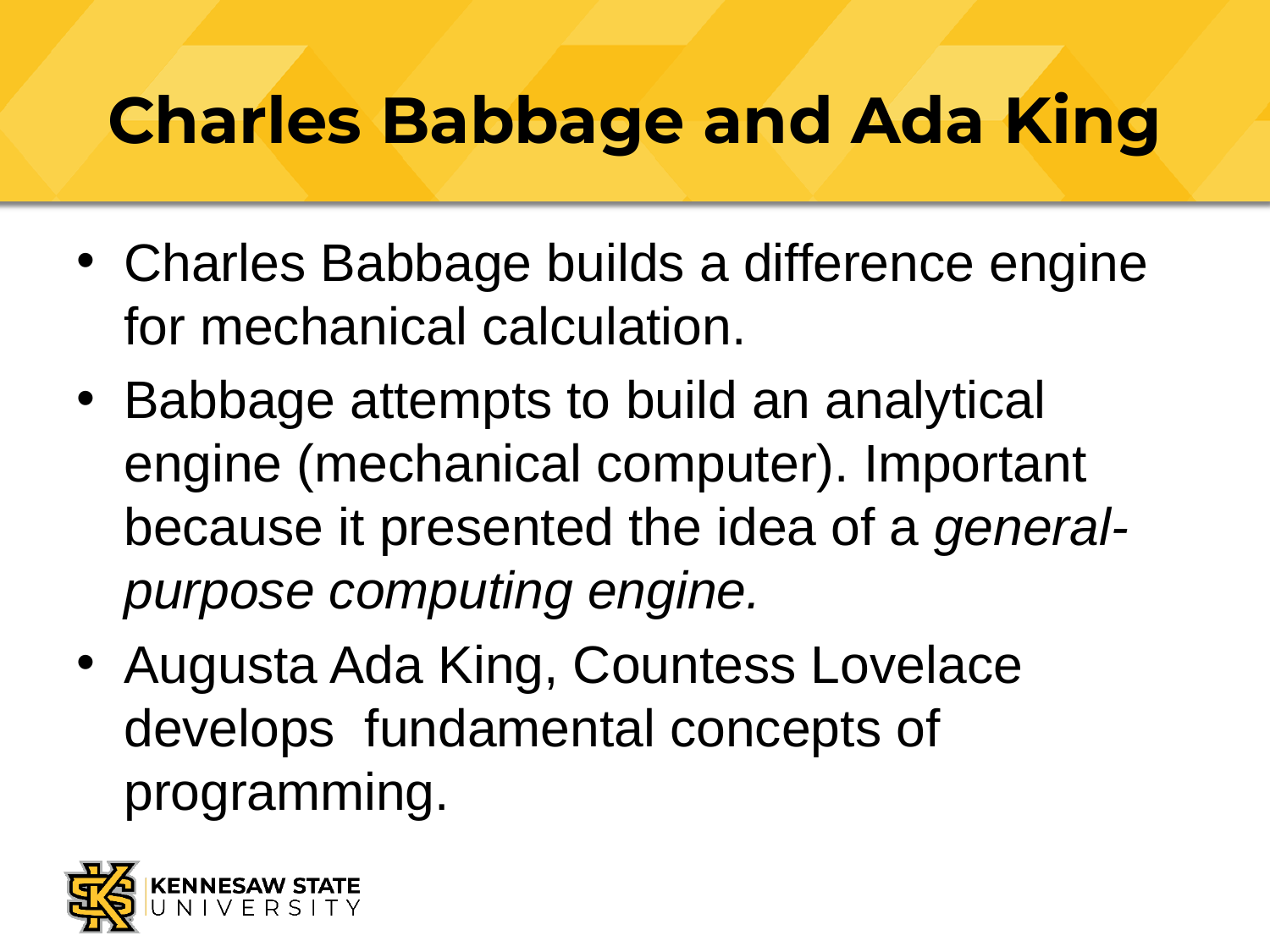

# Charles Babbage and Ada King
Charles Babbage builds a difference engine for mechanical calculation.
Babbage attempts to build an analytical engine (mechanical computer). Important because it presented the idea of a general-purpose computing engine.
Augusta Ada King, Countess Lovelace develops  fundamental concepts of programming.